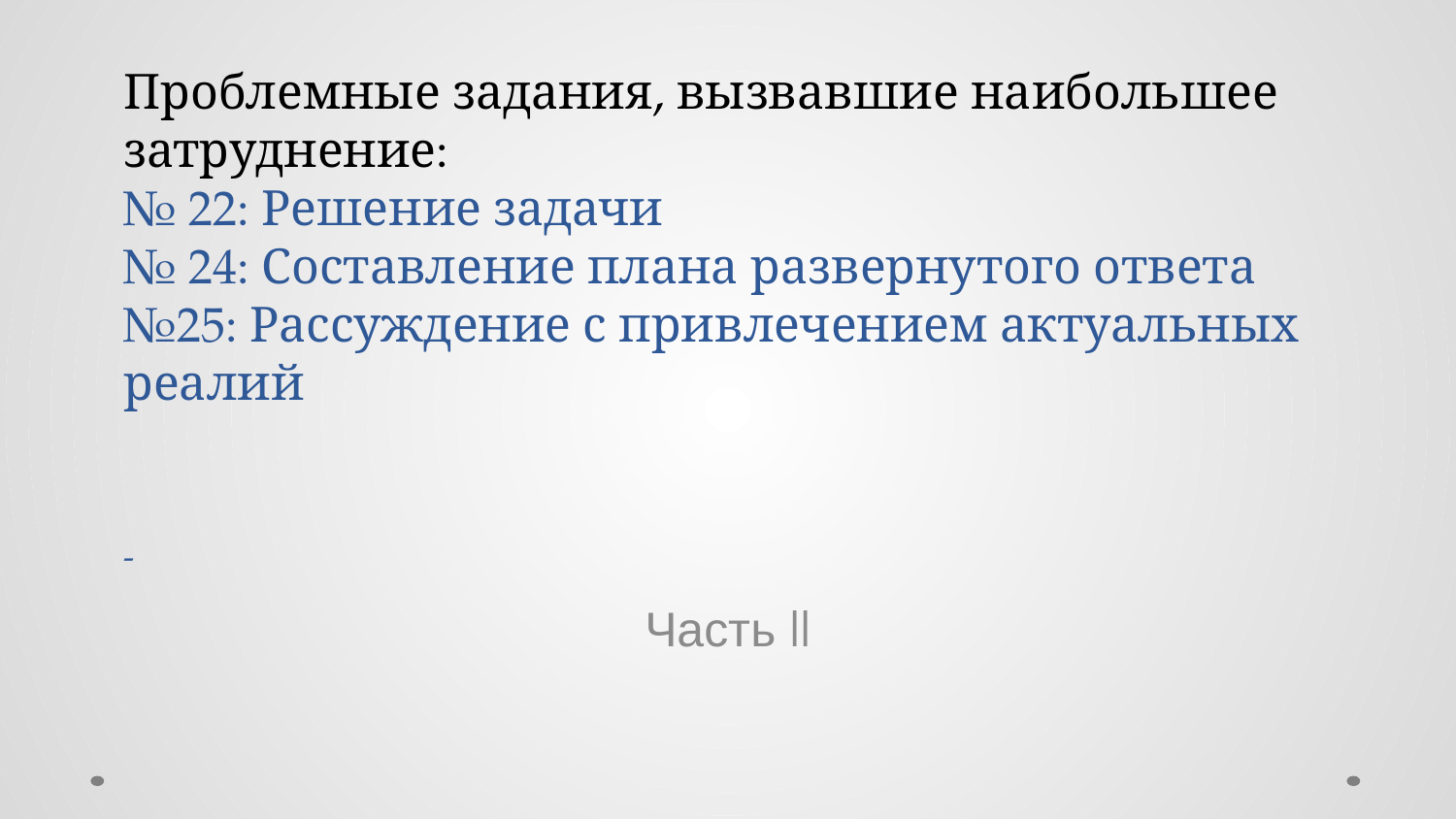

# Проблемные задания, вызвавшие наибольшее затруднение: № 22: Решение задачи № 24: Составление плана развернутого ответа №25: Рассуждение с привлечением актуальных реалий -
Часть II